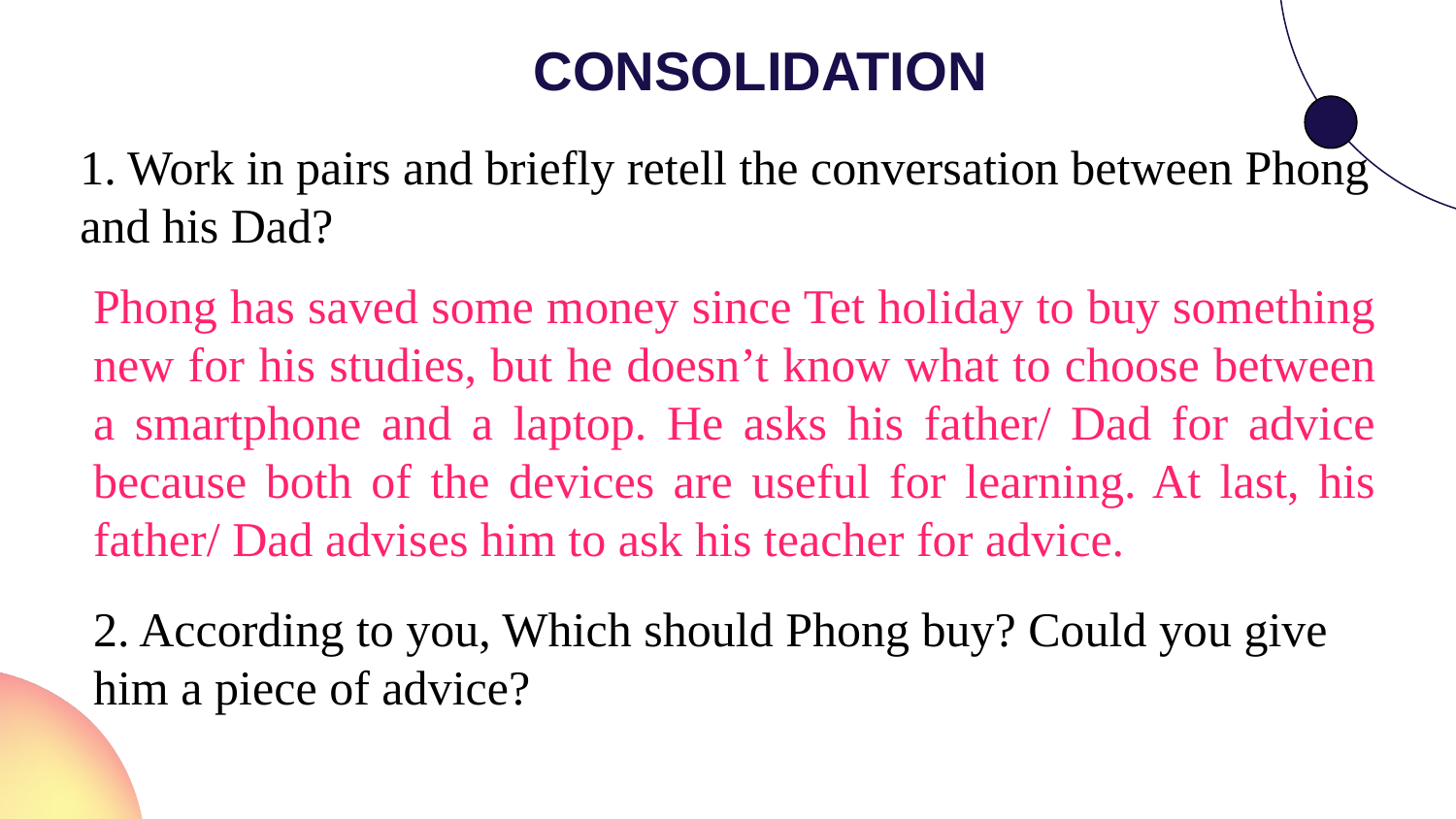

CONSOLIDATION
1. Work in pairs and briefly retell the conversation between Phong and his Dad?
Phong has saved some money since Tet holiday to buy something new for his studies, but he doesn’t know what to choose between a smartphone and a laptop. He asks his father/ Dad for advice because both of the devices are useful for learning. At last, his father/ Dad advises him to ask his teacher for advice.
2. According to you, Which should Phong buy? Could you give him a piece of advice?